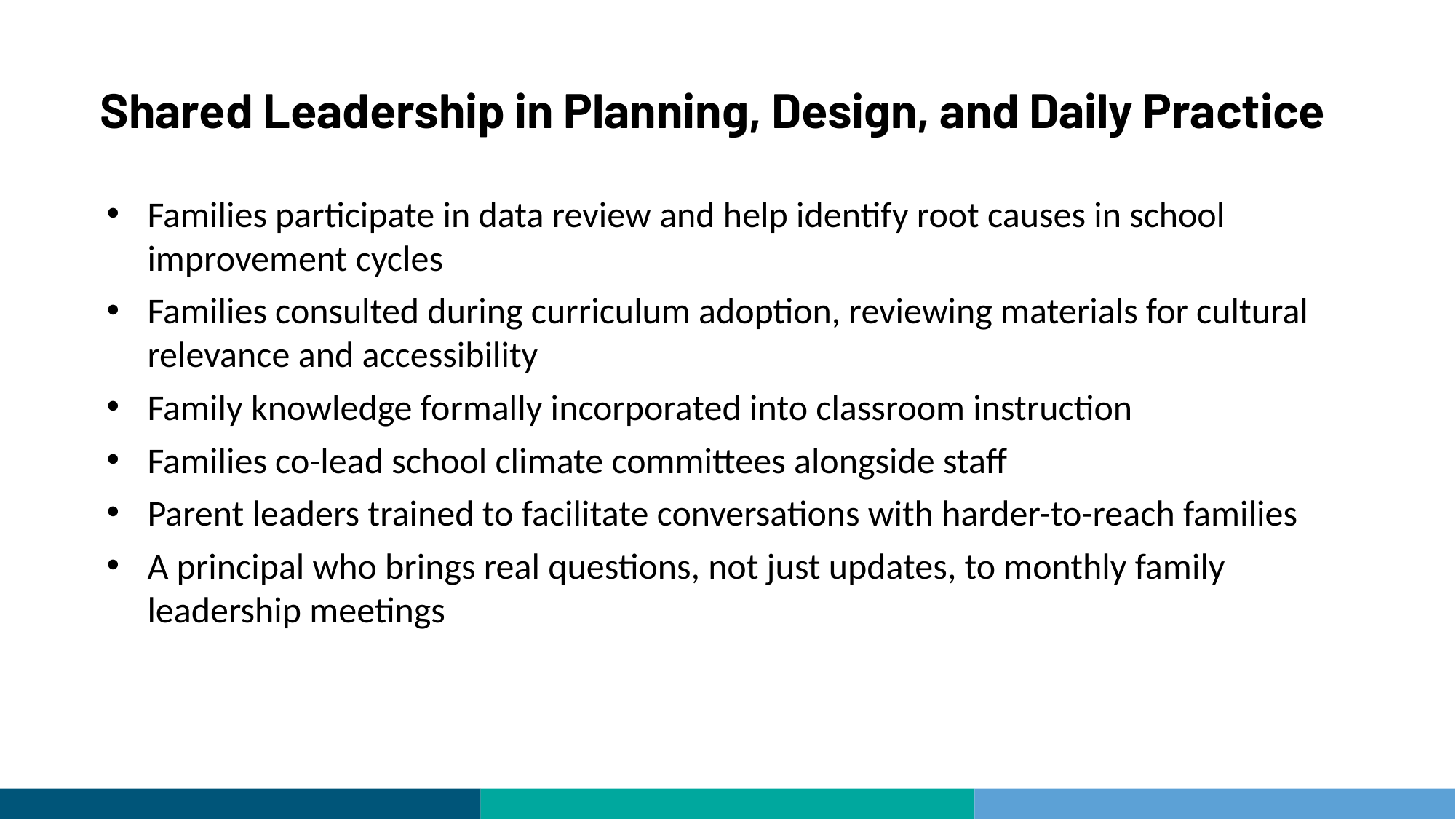

# Shared Leadership in Planning, Design, and Daily Practice
Families participate in data review and help identify root causes in school improvement cycles
Families consulted during curriculum adoption, reviewing materials for cultural relevance and accessibility
Family knowledge formally incorporated into classroom instruction
Families co-lead school climate committees alongside staff
Parent leaders trained to facilitate conversations with harder-to-reach families
A principal who brings real questions, not just updates, to monthly family leadership meetings